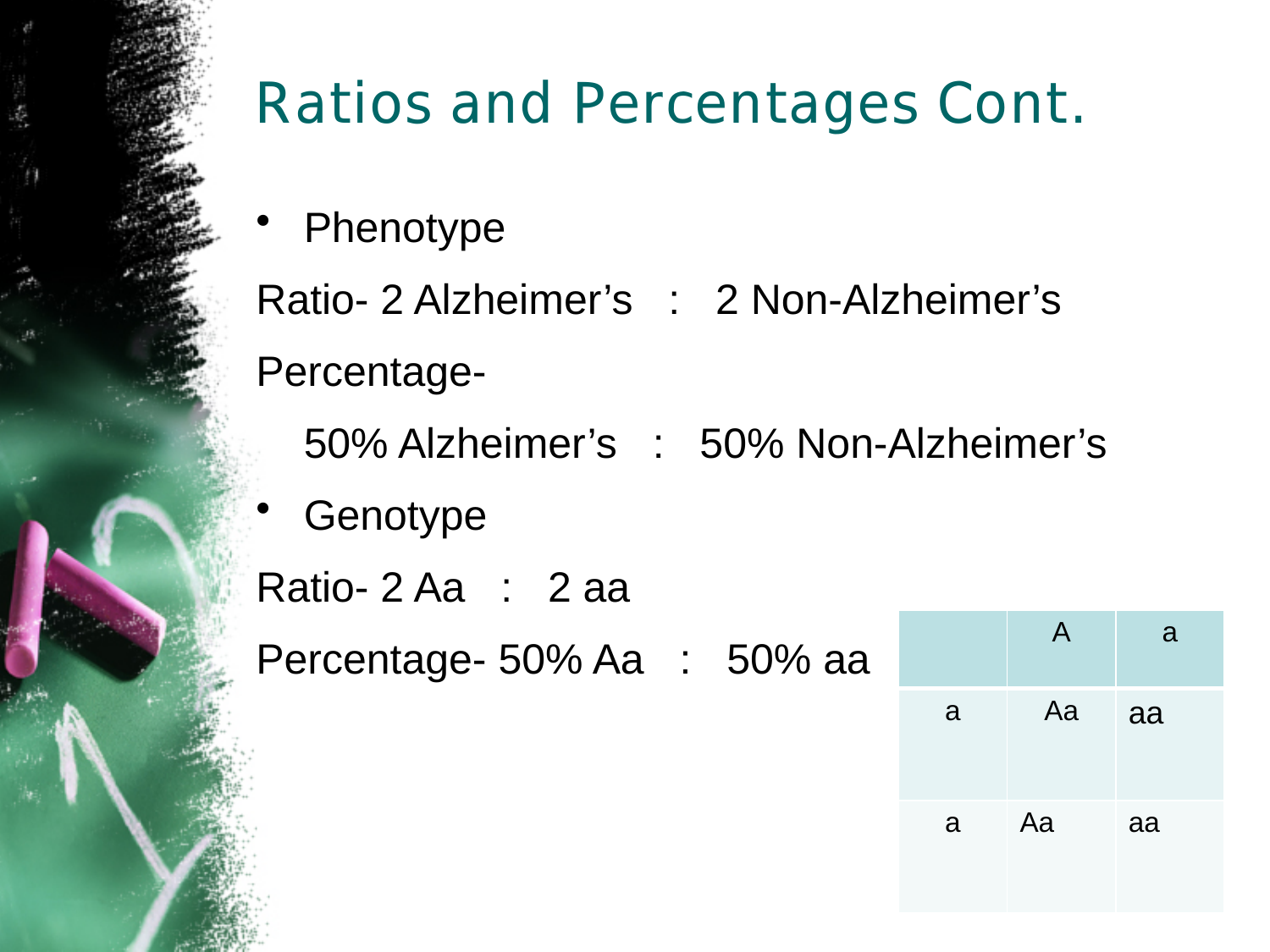

# Ratios and Percentages Cont.
Phenotype
Ratio- 2 Alzheimer’s   :   2 Non-Alzheimer’s
Percentage-
	50% Alzheimer’s   :   50% Non-Alzheimer’s
Genotype
Ratio- 2 Aa   :   2 aa
Percentage- 50% Aa   :   50% aa
|  | A | a |
| --- | --- | --- |
| a | Aa | aa |
| a | Aa | aa |